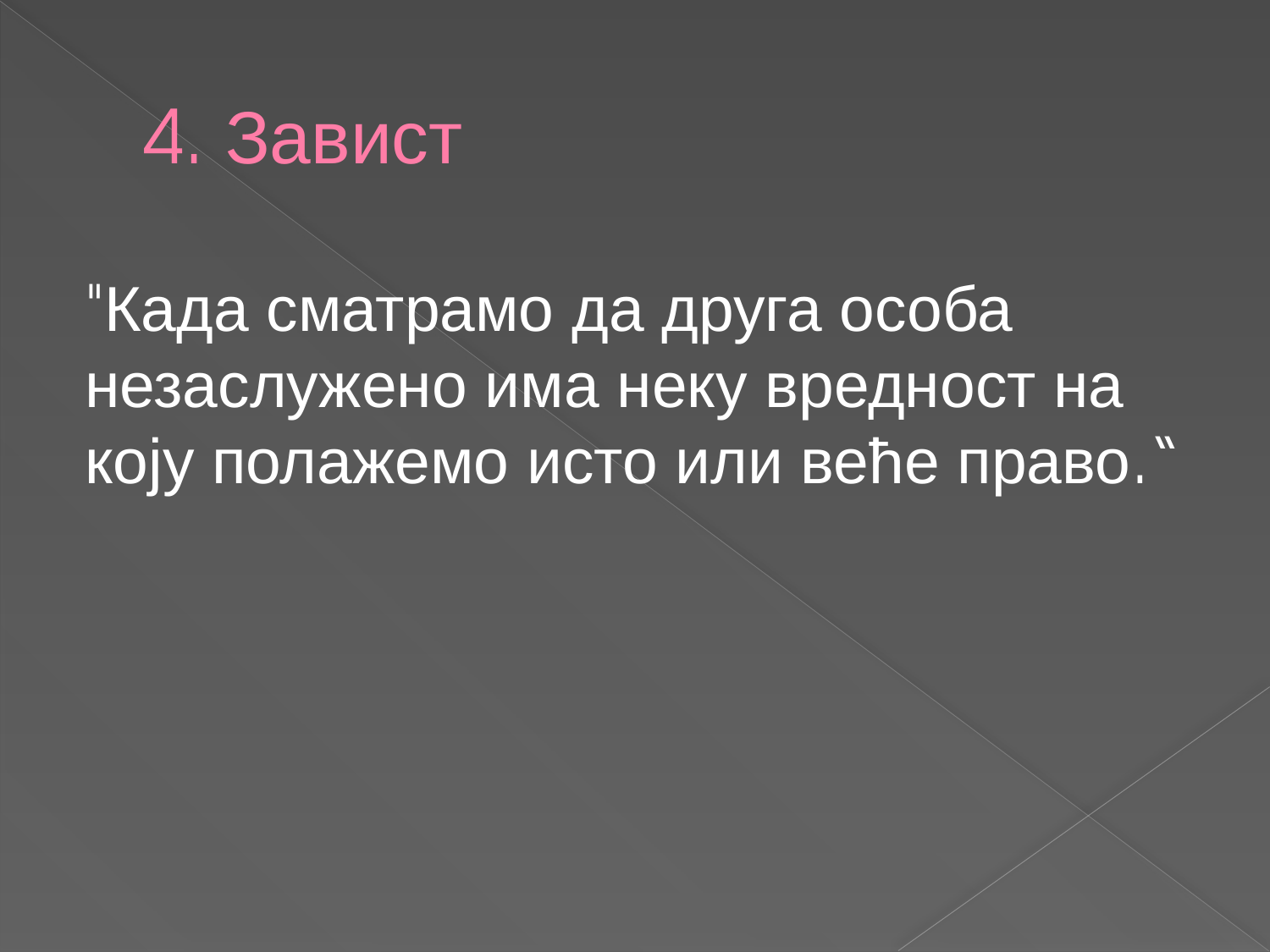

# 4. Завист
"Када сматрамо да друга особа незаслужено има неку вредност на коју полажемо исто или веће право.“